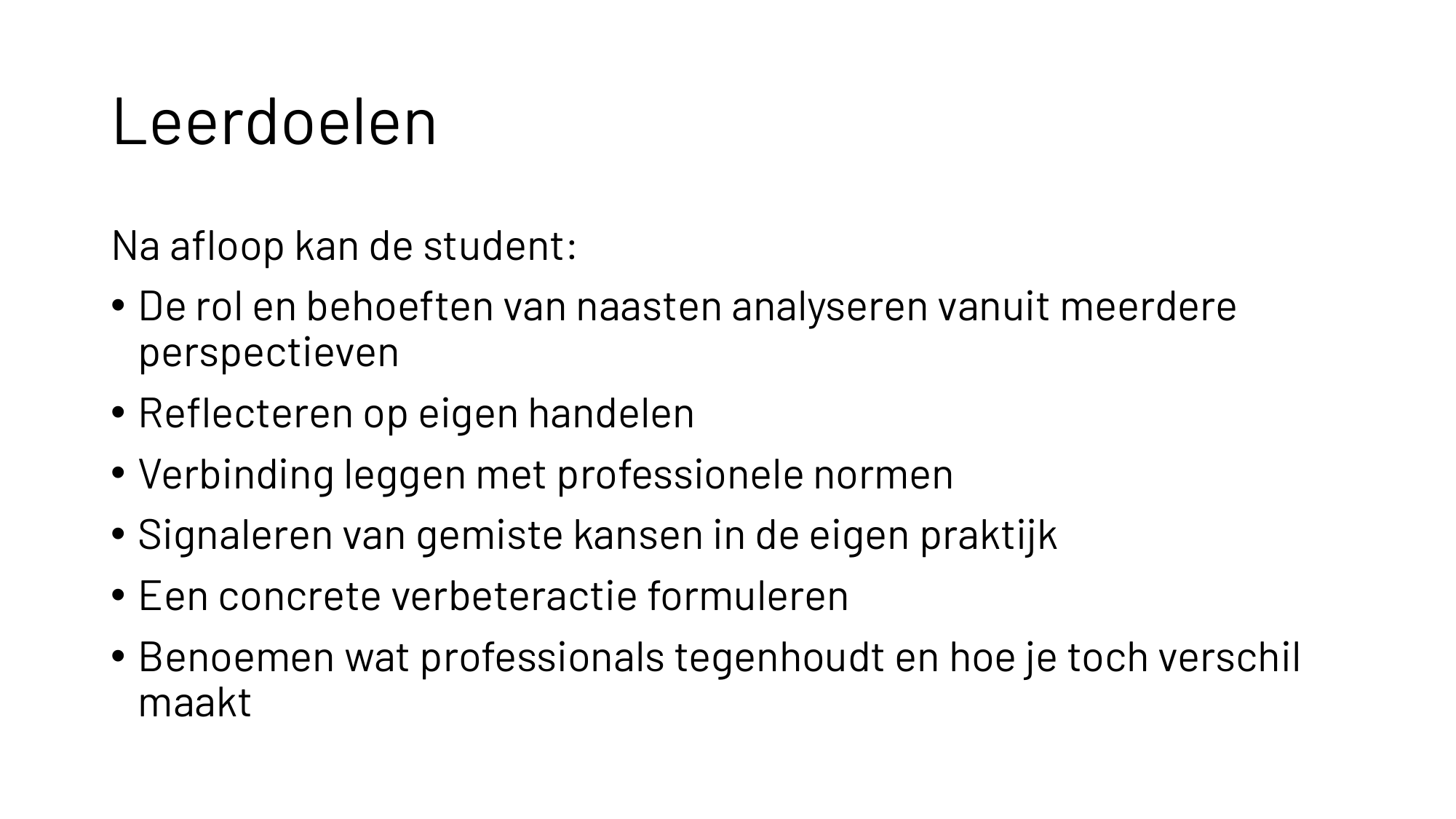

# Leerdoelen
Na afloop kan de student:
De rol en behoeften van naasten analyseren vanuit meerdere perspectieven
Reflecteren op eigen handelen
Verbinding leggen met professionele normen
Signaleren van gemiste kansen in de eigen praktijk
Een concrete verbeteractie formuleren
Benoemen wat professionals tegenhoudt en hoe je toch verschil maakt